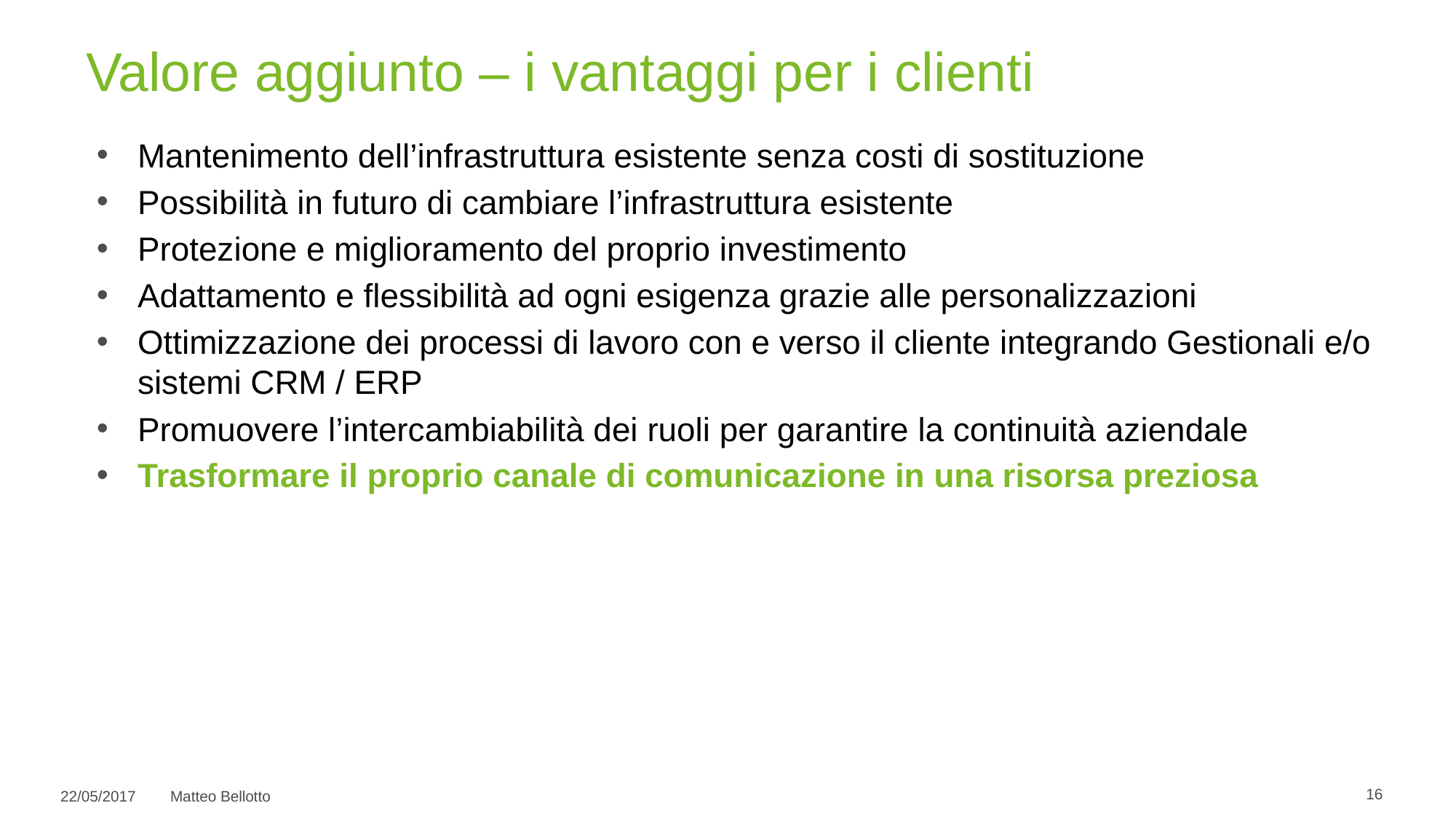

# Valore aggiunto – i vantaggi per i clienti
Mantenimento dell’infrastruttura esistente senza costi di sostituzione
Possibilità in futuro di cambiare l’infrastruttura esistente
Protezione e miglioramento del proprio investimento
Adattamento e flessibilità ad ogni esigenza grazie alle personalizzazioni
Ottimizzazione dei processi di lavoro con e verso il cliente integrando Gestionali e/o sistemi CRM / ERP
Promuovere l’intercambiabilità dei ruoli per garantire la continuità aziendale
Trasformare il proprio canale di comunicazione in una risorsa preziosa

16
22/05/2017
Matteo Bellotto